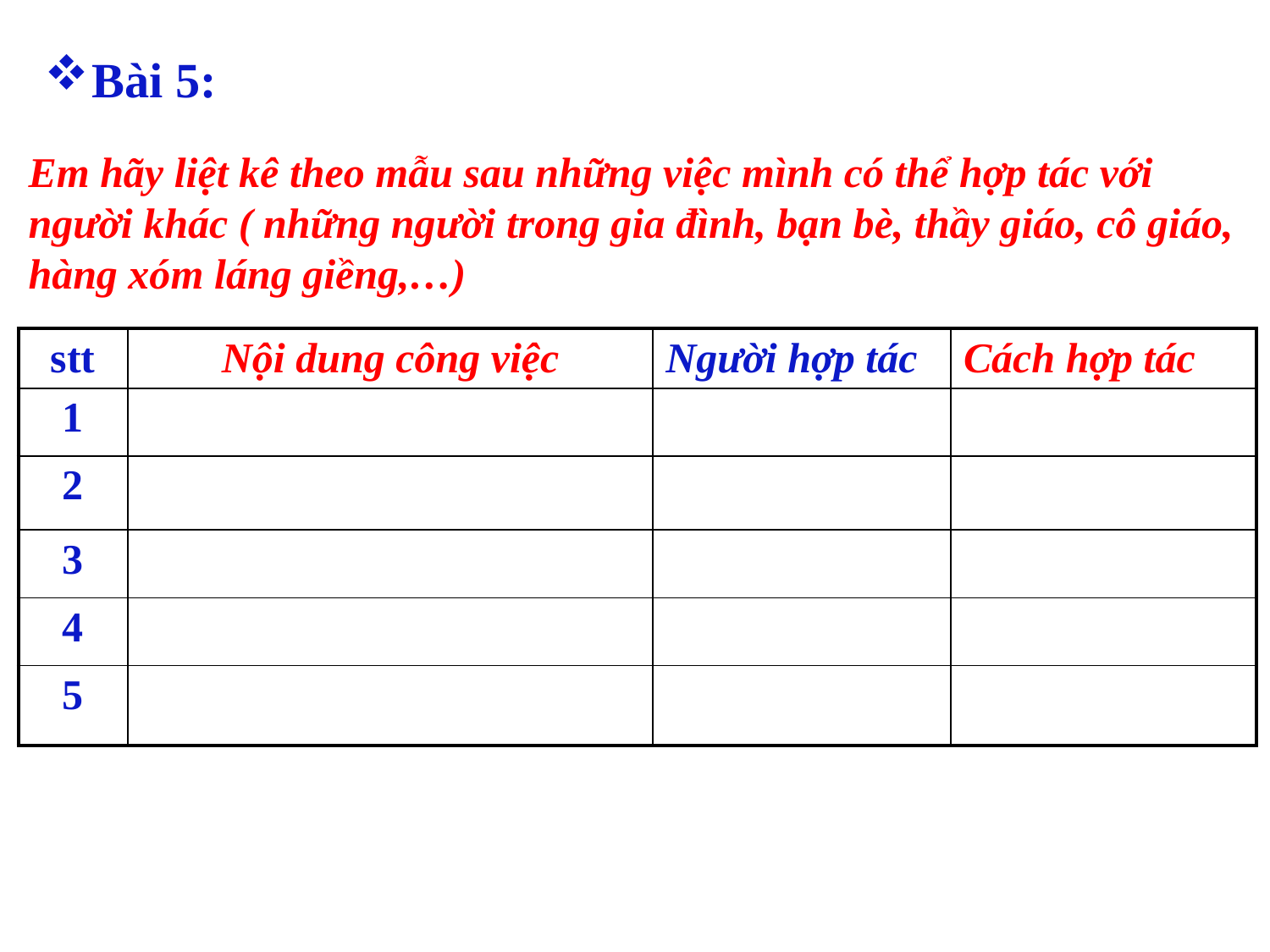

Bài 5:
Em hãy liệt kê theo mẫu sau những việc mình có thể hợp tác với
người khác ( những người trong gia đình, bạn bè, thầy giáo, cô giáo,
hàng xóm láng giềng,…)
| stt | Nội dung công việc | Người hợp tác | Cách hợp tác |
| --- | --- | --- | --- |
| 1 |  |  |  |
| 2 |  |  |  |
| 3 |  |  |  |
| 4 |  |  |  |
| 5 |  |  |  |